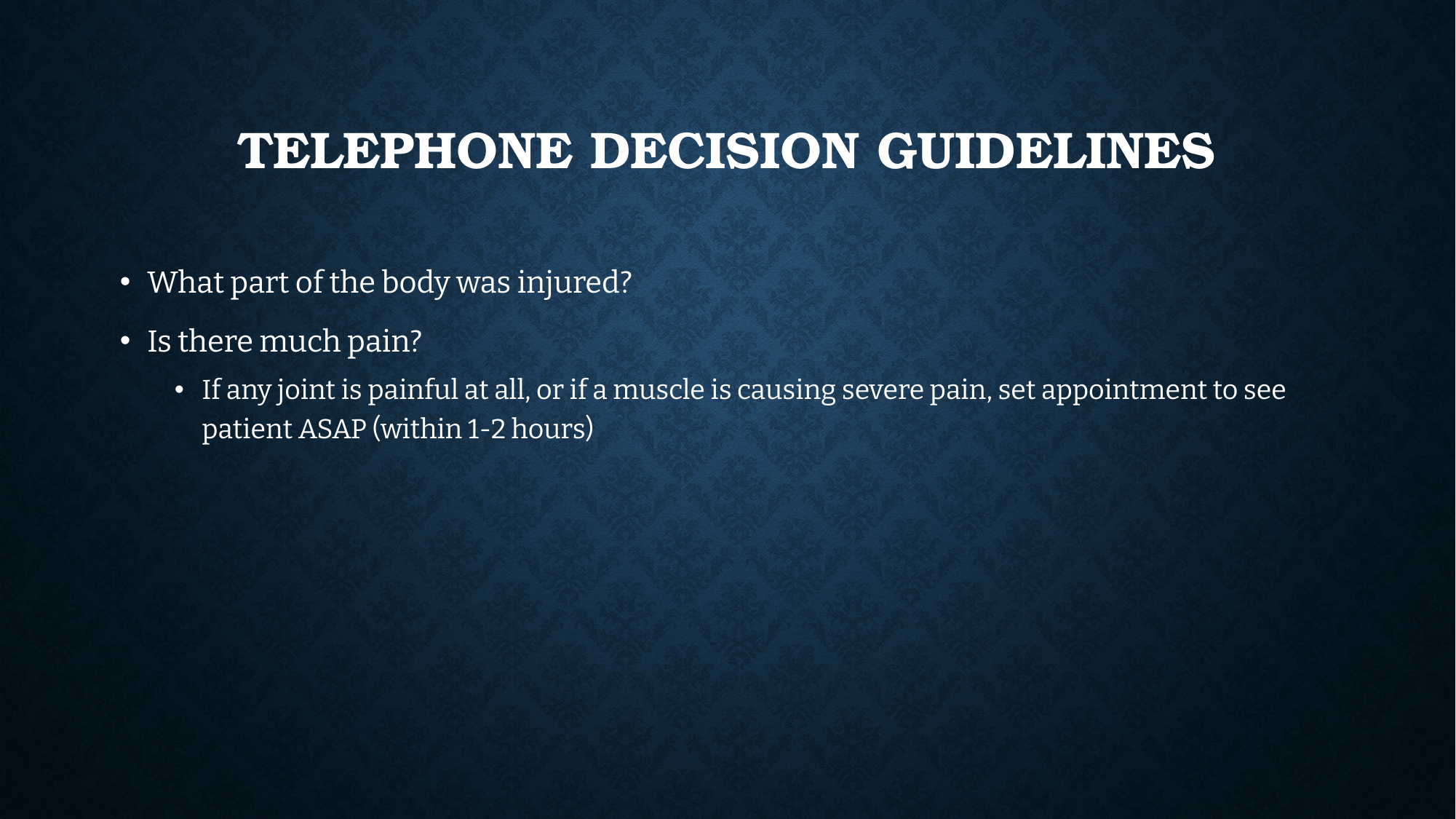

# Telephone decision guidelines
What part of the body was injured?
Is there much pain?
If any joint is painful at all, or if a muscle is causing severe pain, set appointment to see patient ASAP (within 1-2 hours)